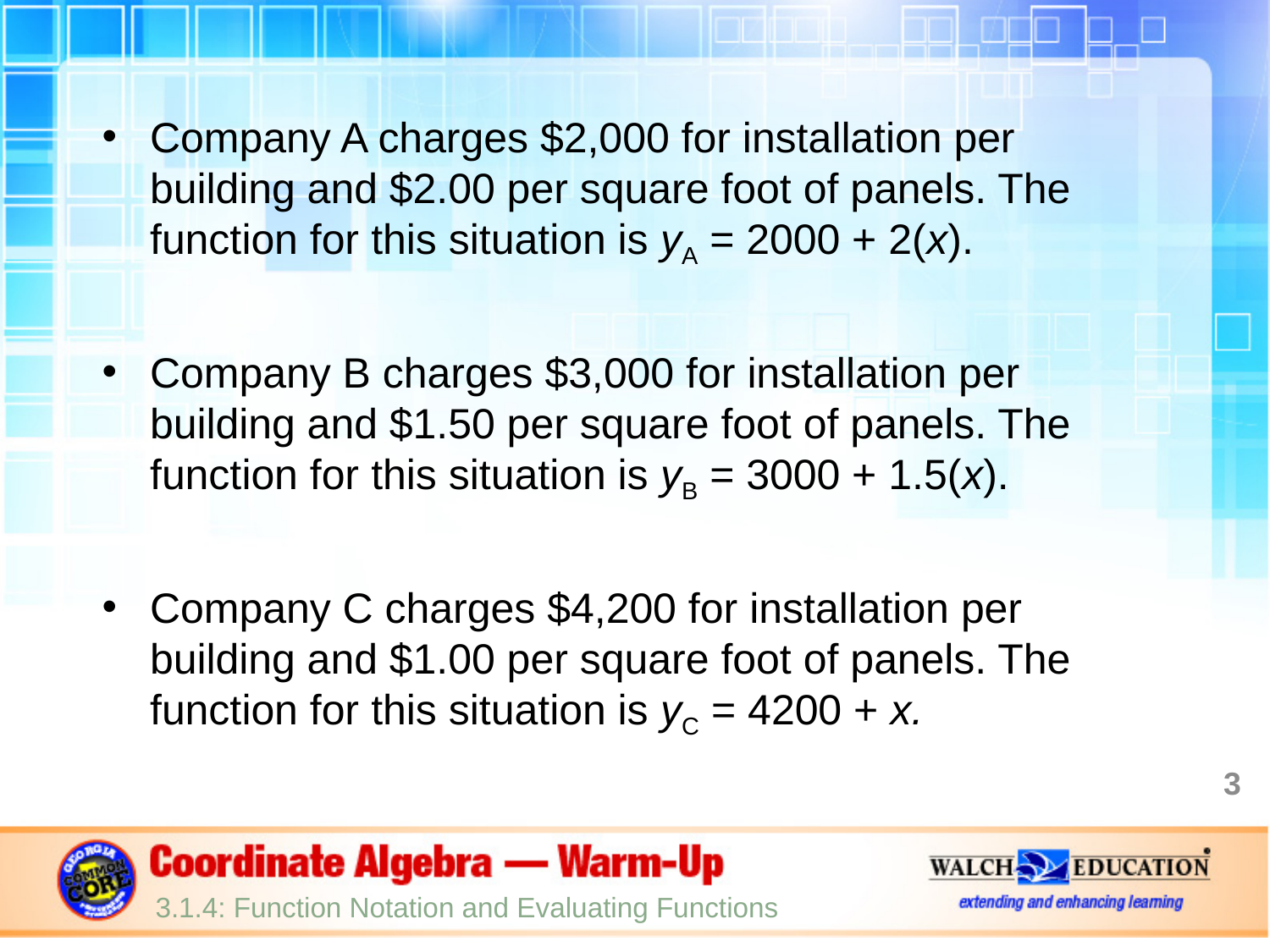

Company A charges $2,000 for installation per building and $2.00 per square foot of panels. The function for this situation is yA = 2000 + 2(x).

Company B charges $3,000 for installation per building and $1.50 per square foot of panels. The function for this situation is yB = 3000 + 1.5(x).

Company C charges $4,200 for installation per building and $1.00 per square foot of panels. The function for this situation is yC = 4200 + x.

3

3.1.4: Function Notation and Evaluating Functions